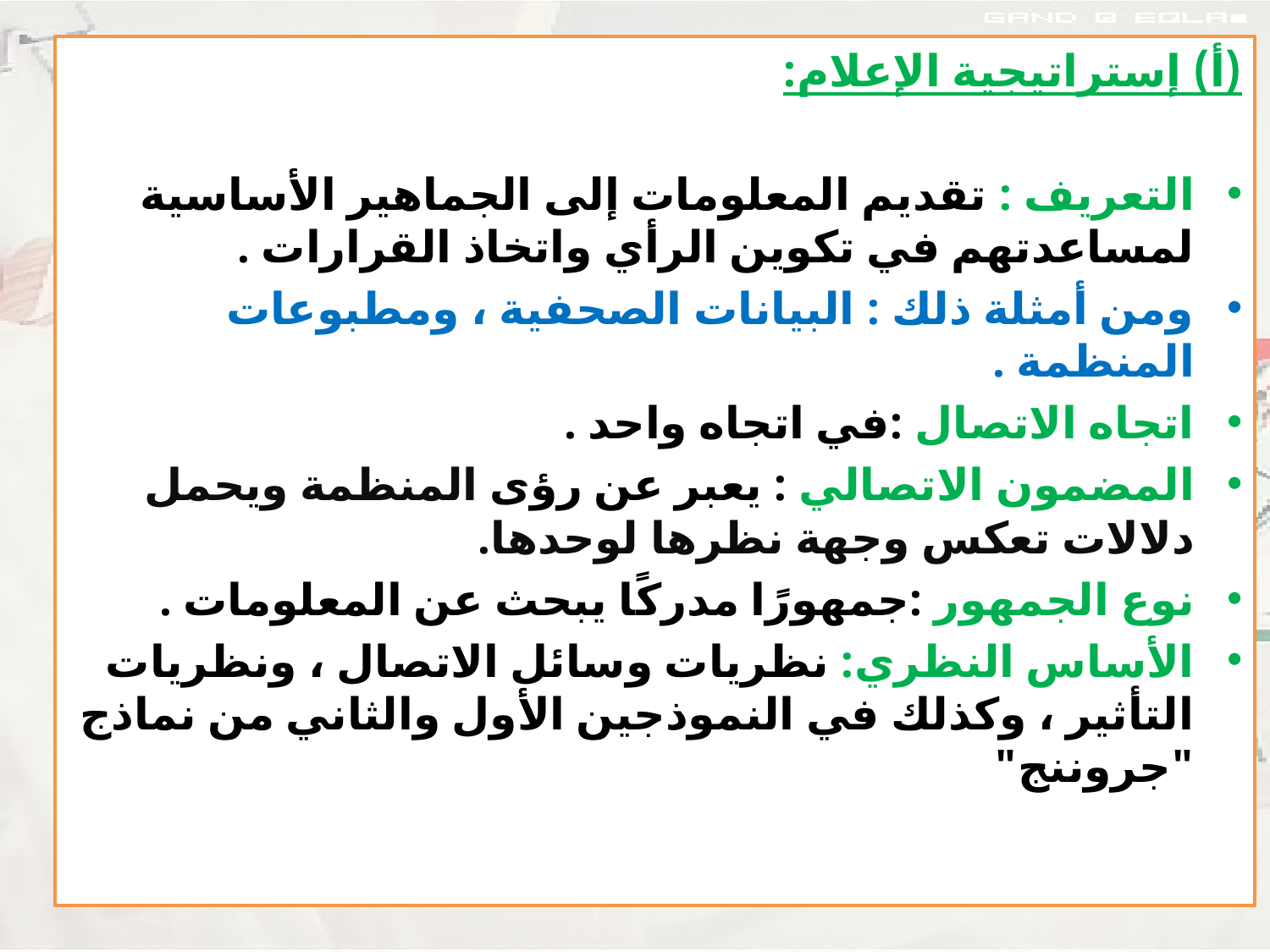

(أ) إستراتيجية الإعلام:

التعريف : تقديم المعلومات إلى الجماهير الأساسية لمساعدتهم في تكوين الرأي واتخاذ القرارات .
ومن أمثلة ذلك : البيانات الصحفية ، ومطبوعات المنظمة .
اتجاه الاتصال :في اتجاه واحد .
المضمون الاتصالي : يعبر عن رؤى المنظمة ويحمل دلالات تعكس وجهة نظرها لوحدها.
نوع الجمهور :جمهورًا مدركًا يبحث عن المعلومات .
الأساس النظري: نظريات وسائل الاتصال ، ونظريات التأثير ، وكذلك في النموذجين الأول والثاني من نماذج "جروننج"
#